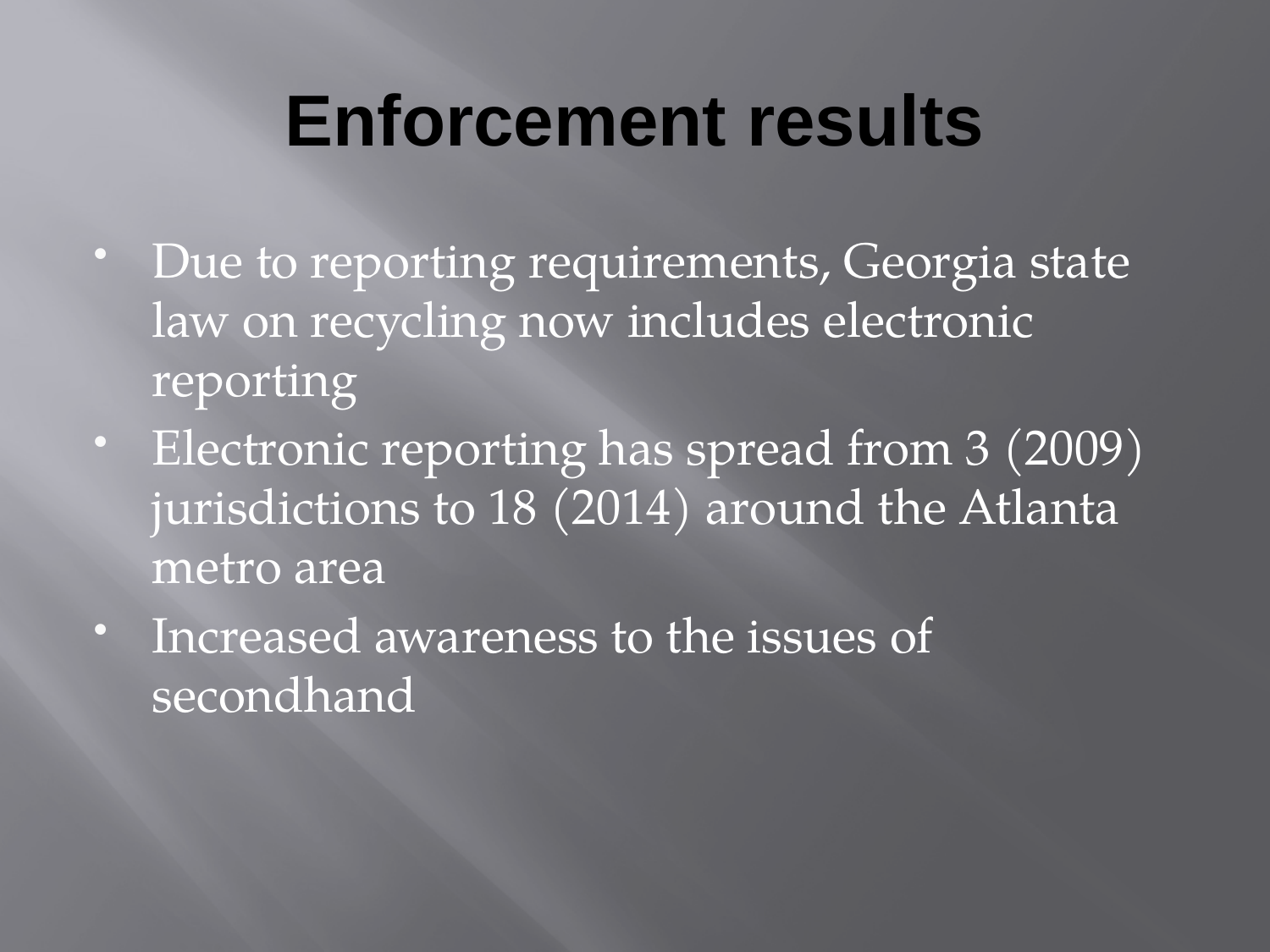

# Enforcement results
Due to reporting requirements, Georgia state law on recycling now includes electronic reporting
Electronic reporting has spread from 3 (2009) jurisdictions to 18 (2014) around the Atlanta metro area
Increased awareness to the issues of secondhand